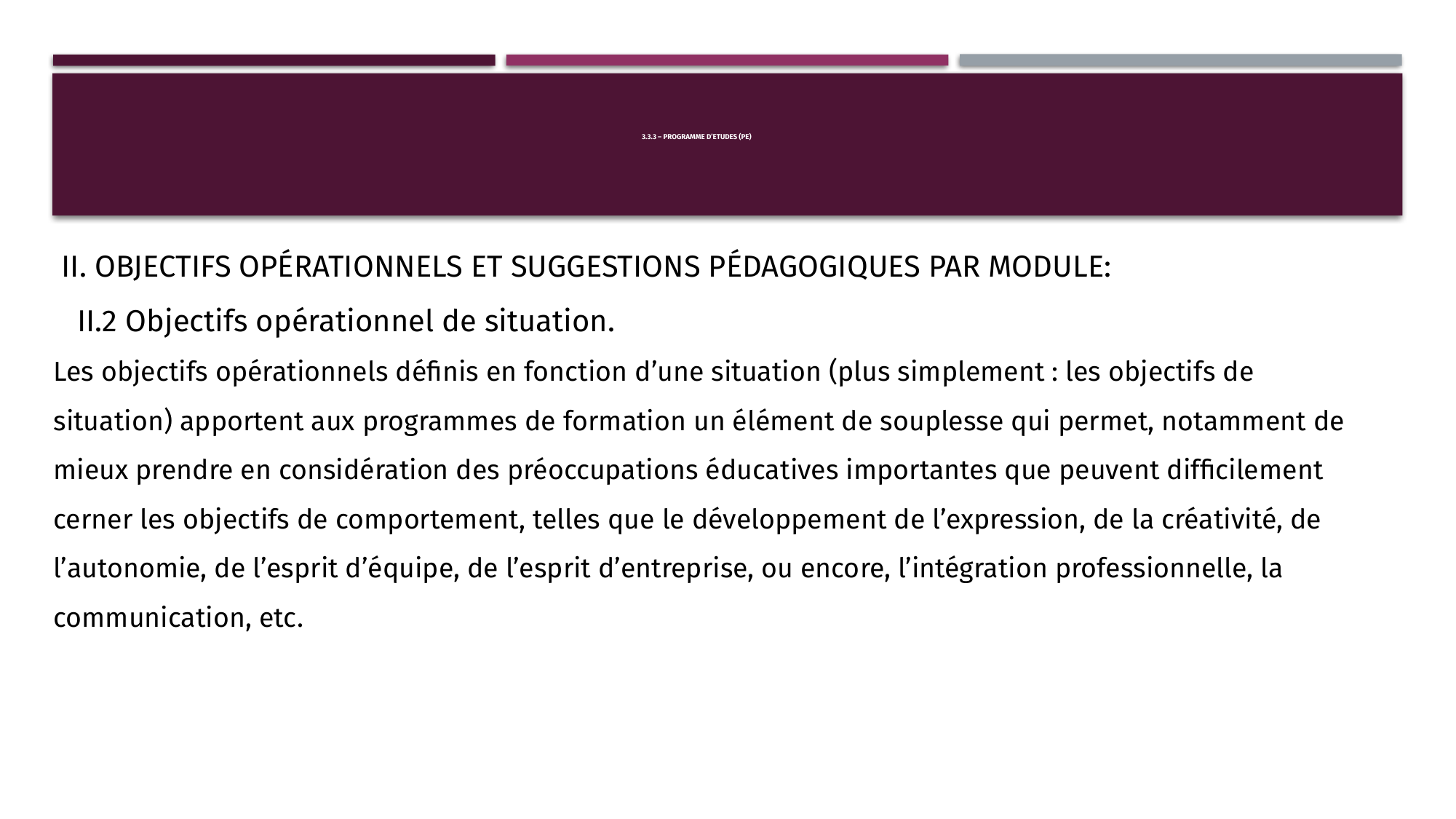

# 3.3.3 – PROGRAMME D’ETUDES (PE)

 II. OBJECTIFS OPÉRATIONNELS ET SUGGESTIONS PÉDAGOGIQUES PAR MODULE:
   II.2 Objectifs opérationnel de situation.
Les objectifs opérationnels définis en fonction d’une situation (plus simplement : les objectifs de situation) apportent aux programmes de formation un élément de souplesse qui permet, notamment de mieux prendre en considération des préoccupations éducatives importantes que peuvent difficilement cerner les objectifs de comportement, telles que le développement de l’expression, de la créativité, de l’autonomie, de l’esprit d’équipe, de l’esprit d’entreprise, ou encore, l’intégration professionnelle, la communication, etc.